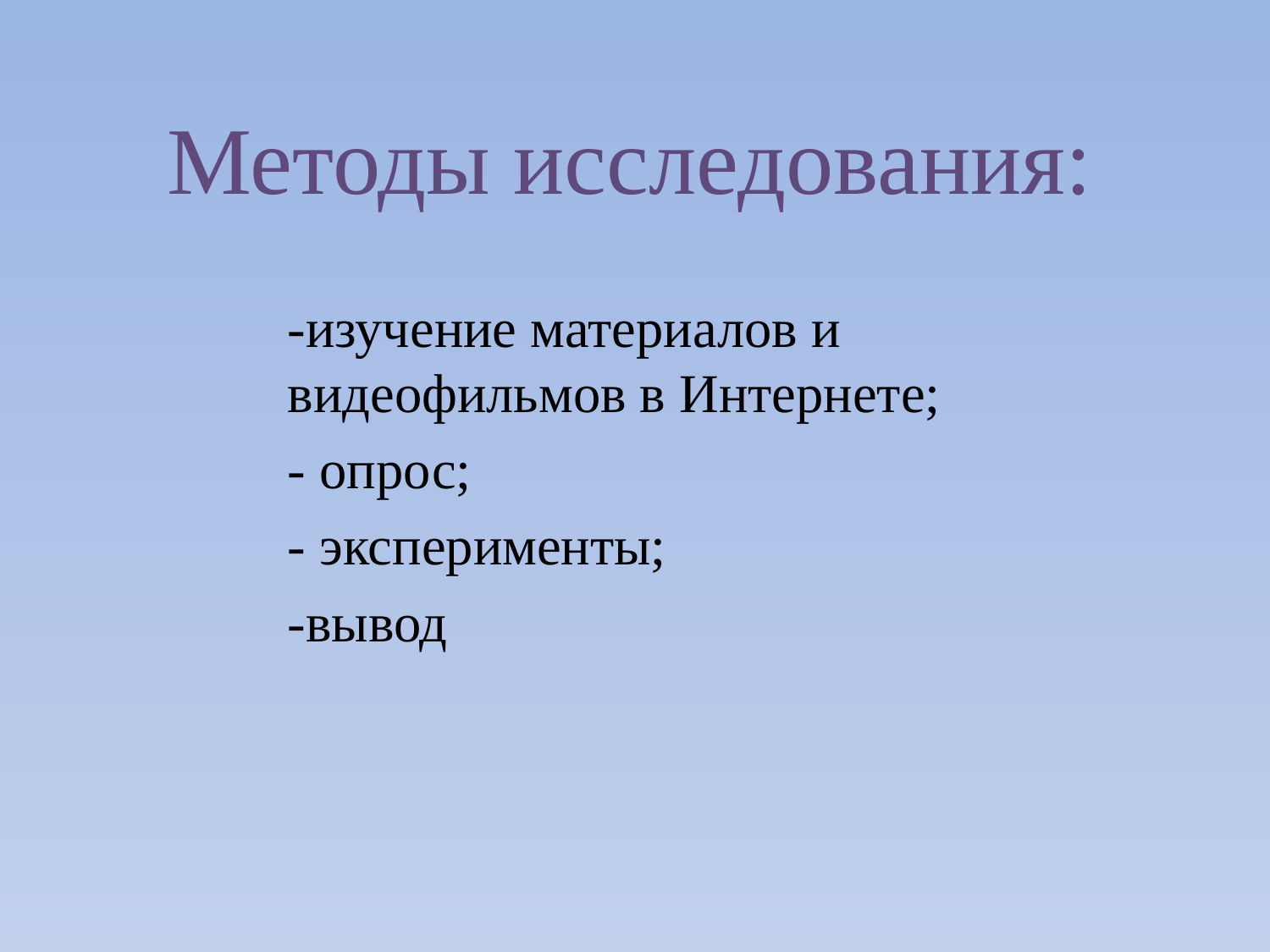

# Методы исследования:
-изучение материалов и видеофильмов в Интернете;
- опрос;
- эксперименты;
-вывод